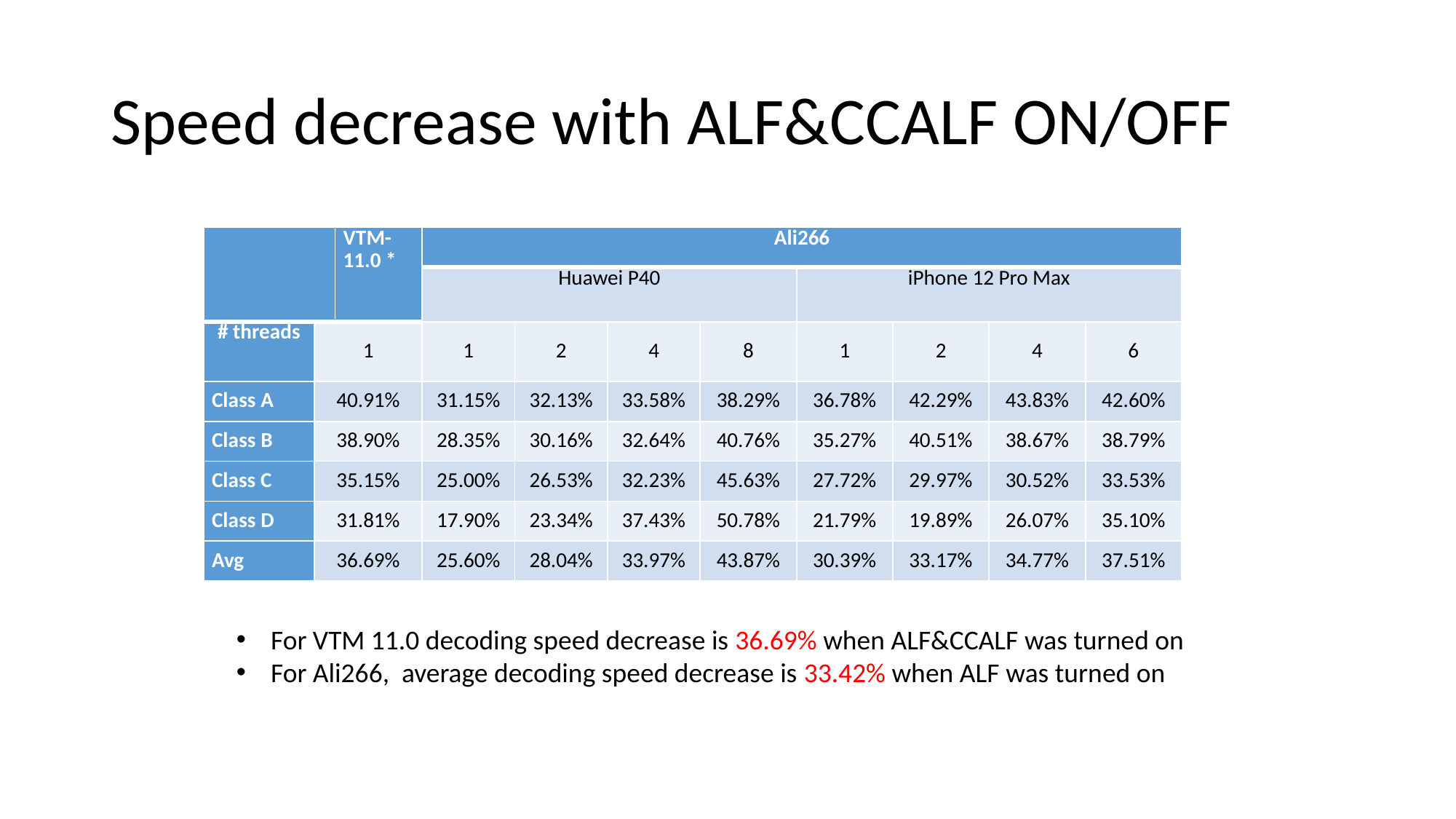

# Speed decrease with ALF&CCALF ON/OFF
|  |  | VTM-11.0 \* | Ali266 |  |  |  |  |  |  |  |
| --- | --- | --- | --- | --- | --- | --- | --- | --- | --- | --- |
|  |  |  | Huawei P40 |  |  |  | iPhone 12 Pro Max |  |  |  |
| # threads | 1 |  | 1 | 2 | 4 | 8 | 1 | 2 | 4 | 6 |
| Class A | 40.91% |  | 31.15% | 32.13% | 33.58% | 38.29% | 36.78% | 42.29% | 43.83% | 42.60% |
| Class B | 38.90% |  | 28.35% | 30.16% | 32.64% | 40.76% | 35.27% | 40.51% | 38.67% | 38.79% |
| Class C | 35.15% |  | 25.00% | 26.53% | 32.23% | 45.63% | 27.72% | 29.97% | 30.52% | 33.53% |
| Class D | 31.81% |  | 17.90% | 23.34% | 37.43% | 50.78% | 21.79% | 19.89% | 26.07% | 35.10% |
| Avg | 36.69% |  | 25.60% | 28.04% | 33.97% | 43.87% | 30.39% | 33.17% | 34.77% | 37.51% |
For VTM 11.0 decoding speed decrease is 36.69% when ALF&CCALF was turned on
For Ali266,  average decoding speed decrease is 33.42% when ALF was turned on